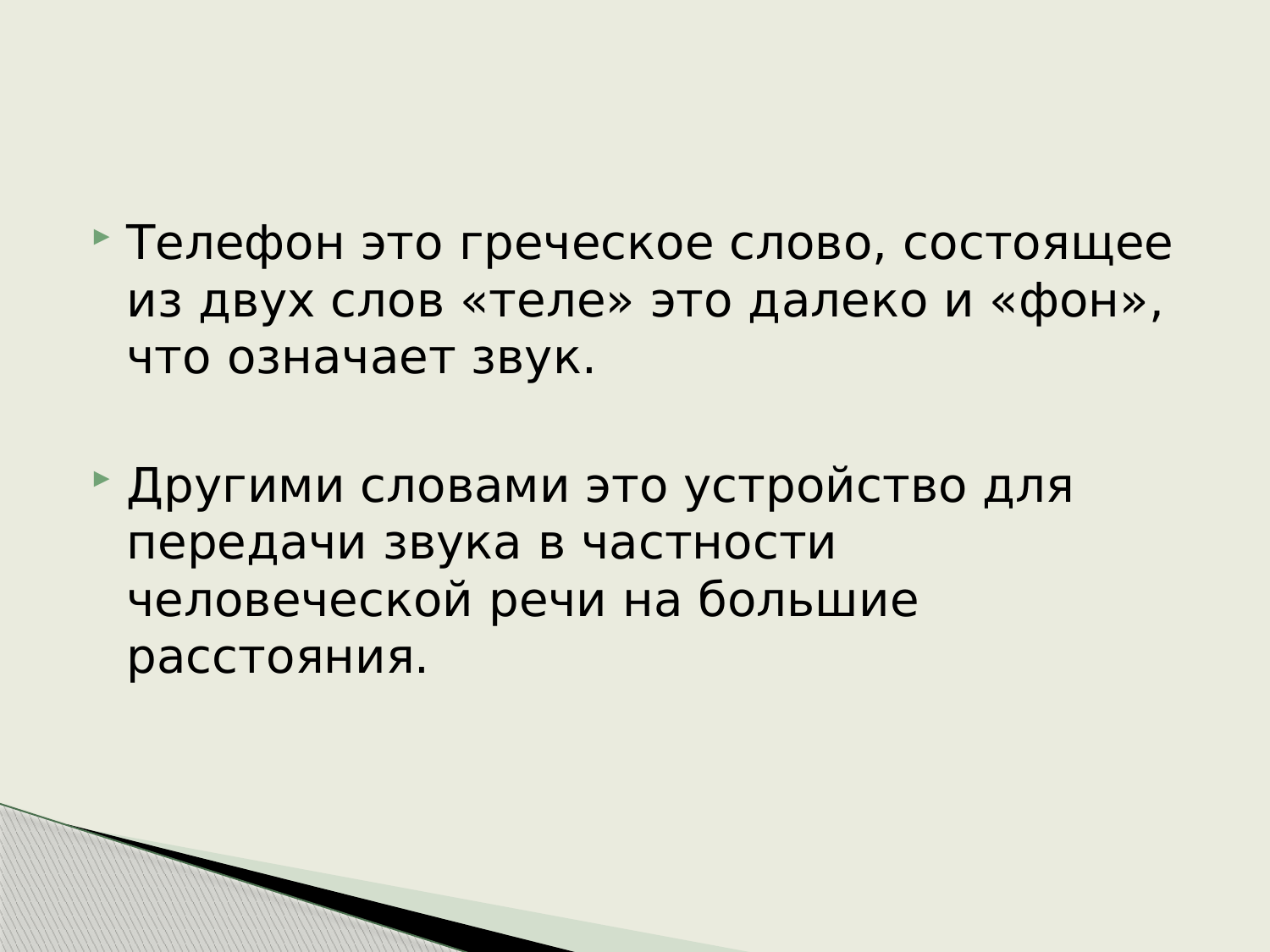

Телефон это греческое слово, состоящее из двух слов «теле» это далеко и «фон», что означает звук.

Другими словами это устройство для передачи звука в частности человеческой речи на большие расстояния.